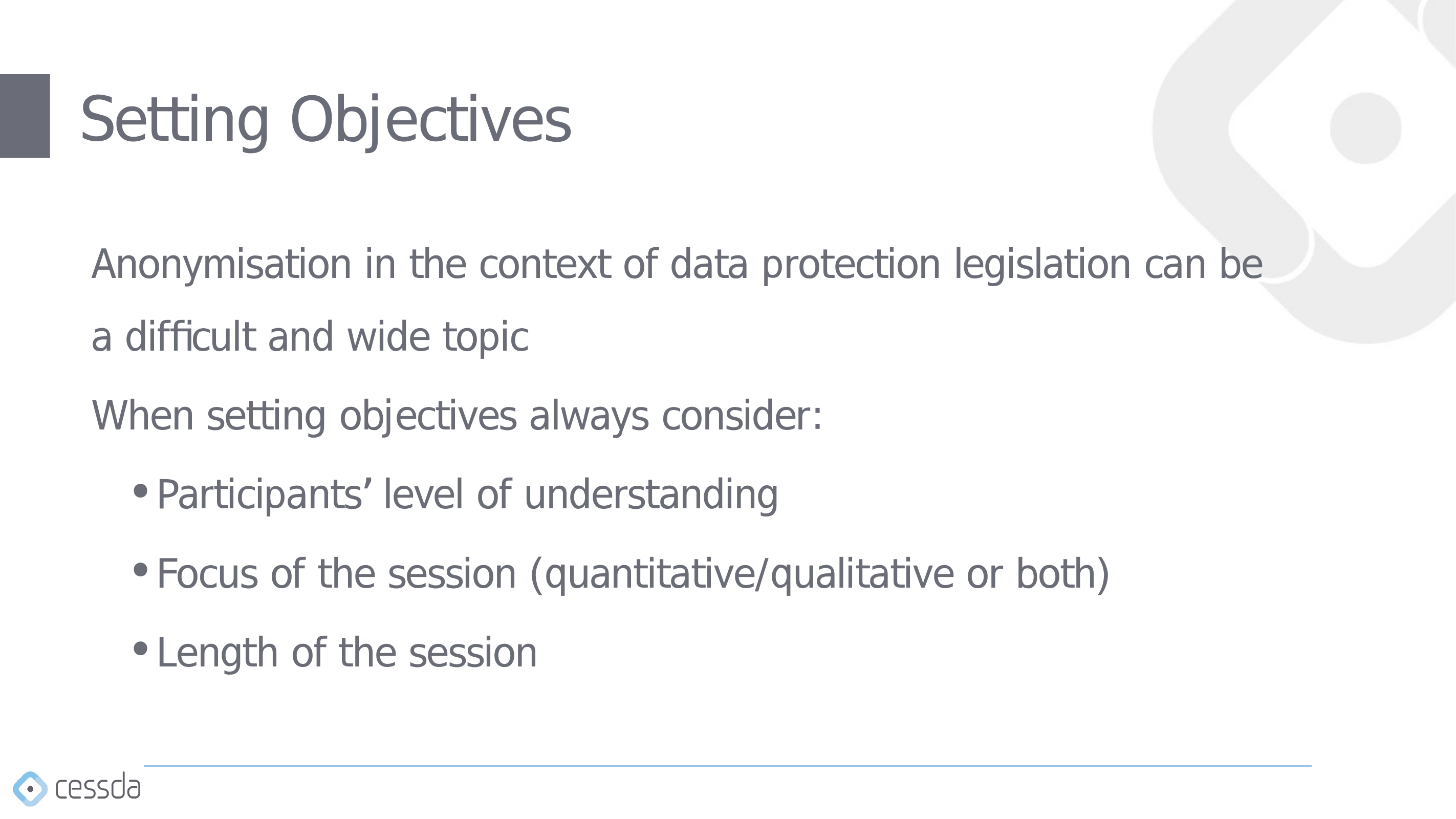

# Setting Objectives
Anonymisation in the context of data protection legislation can be a difficult and wide topic
When setting objectives always consider:
Participants’ level of understanding
Focus of the session (quantitative/qualitative or both)
Length of the session